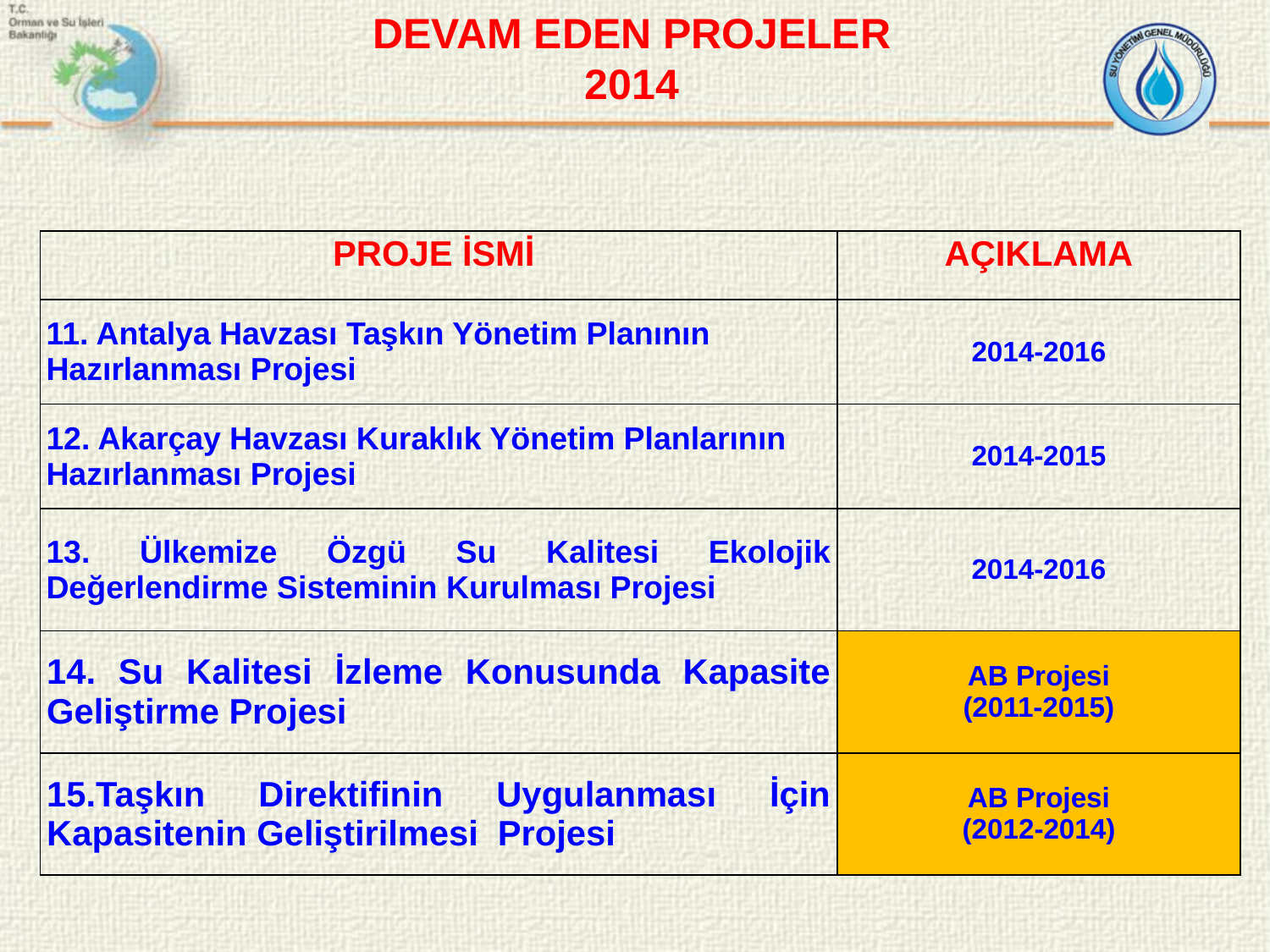

DEVAM EDEN PROJELER
2014
| PROJE İSMİ | AÇIKLAMA |
| --- | --- |
| 11. Antalya Havzası Taşkın Yönetim Planının Hazırlanması Projesi | 2014-2016 |
| 12. Akarçay Havzası Kuraklık Yönetim Planlarının Hazırlanması Projesi | 2014-2015 |
| 13. Ülkemize Özgü Su Kalitesi Ekolojik Değerlendirme Sisteminin Kurulması Projesi | 2014-2016 |
| 14. Su Kalitesi İzleme Konusunda Kapasite Geliştirme Projesi | AB Projesi (2011-2015) |
| 15.Taşkın Direktifinin Uygulanması İçin Kapasitenin Geliştirilmesi Projesi | AB Projesi (2012-2014) |